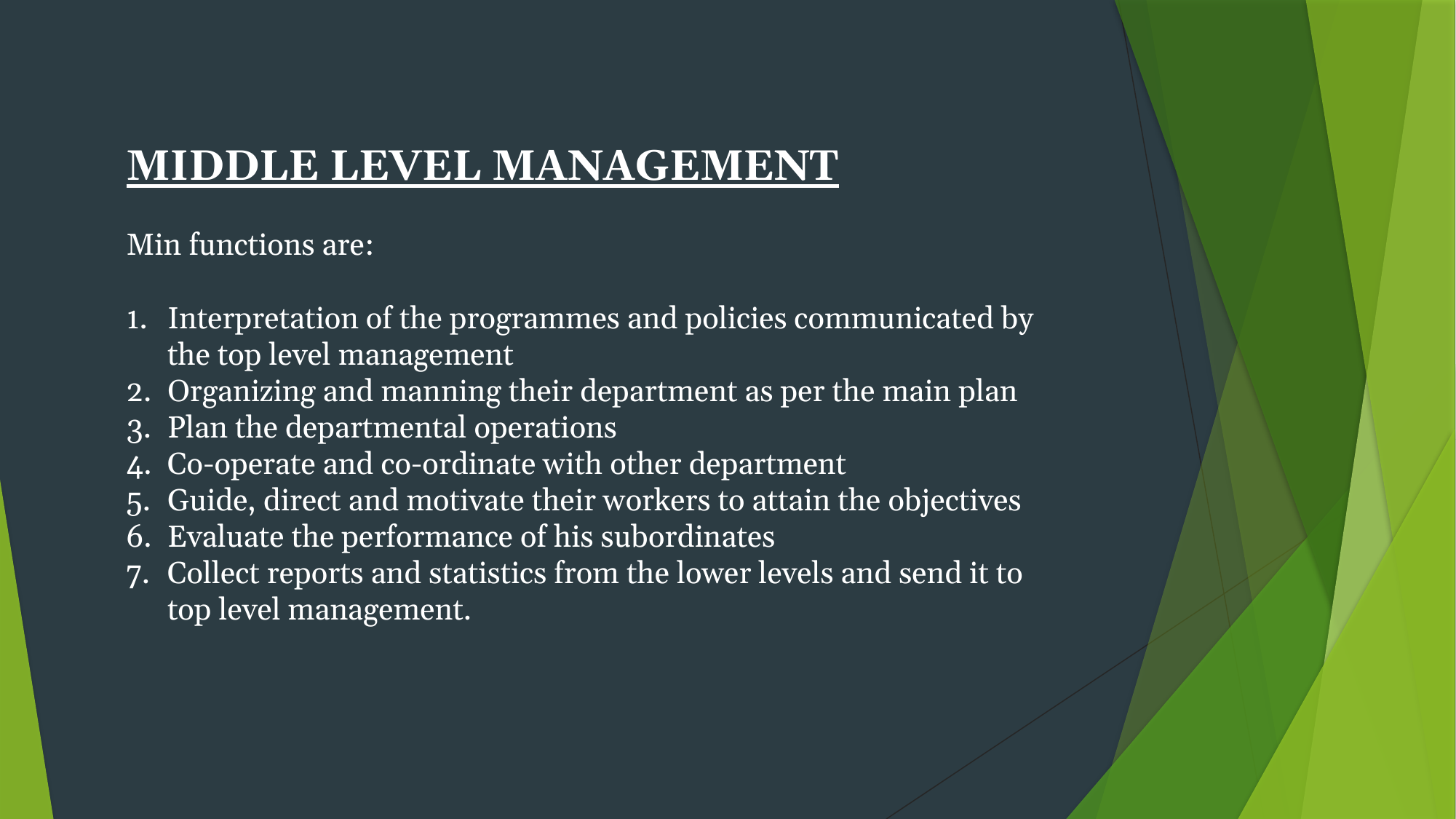

MIDDLE LEVEL MANAGEMENT

Min functions are:

Interpretation of the programmes and policies communicated by the top level management
Organizing and manning their department as per the main plan
Plan the departmental operations
Co-operate and co-ordinate with other department
Guide, direct and motivate their workers to attain the objectives
Evaluate the performance of his subordinates
Collect reports and statistics from the lower levels and send it to top level management.